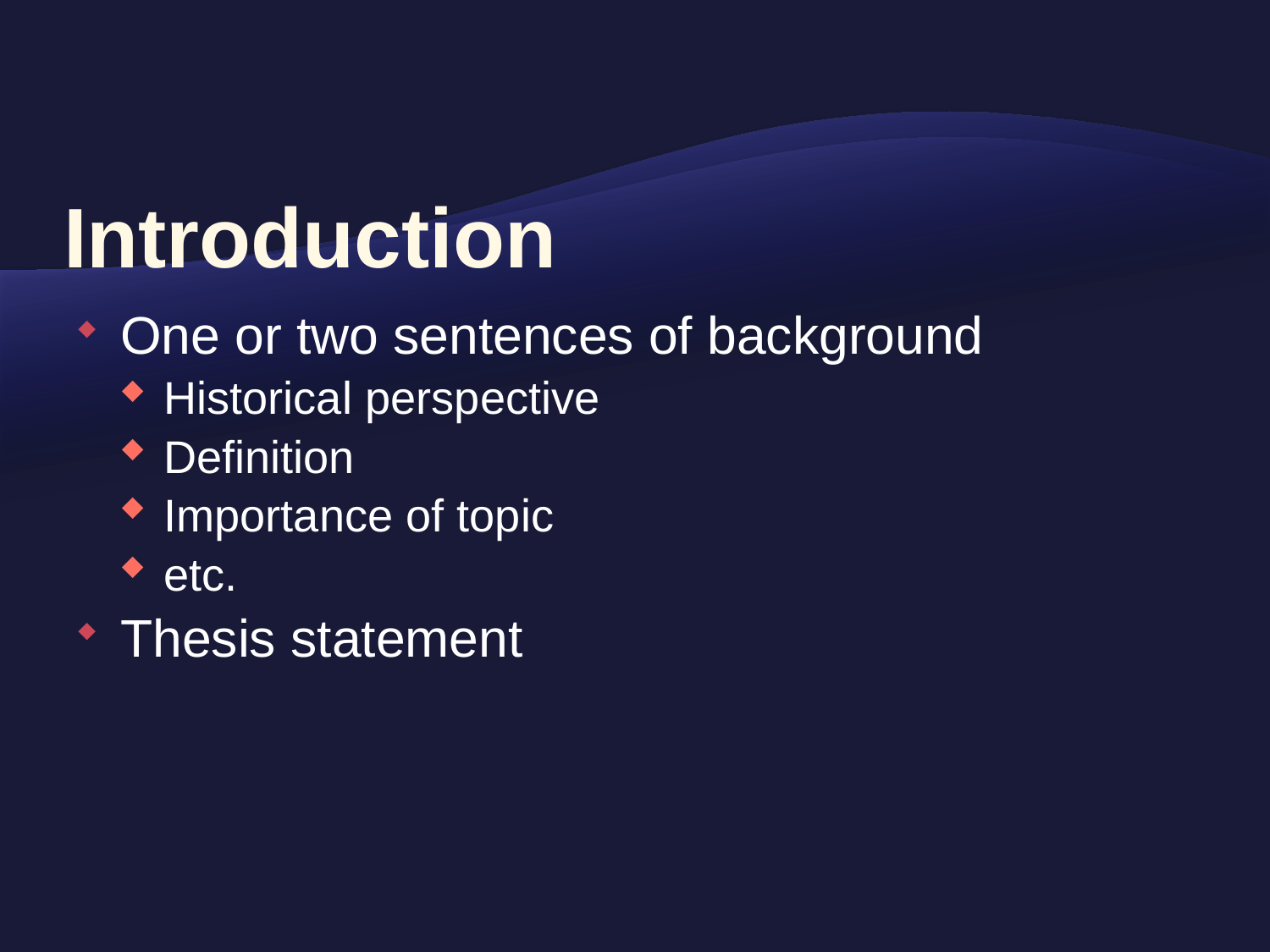

# Introduction
One or two sentences of background
Historical perspective
Definition
Importance of topic
etc.
Thesis statement